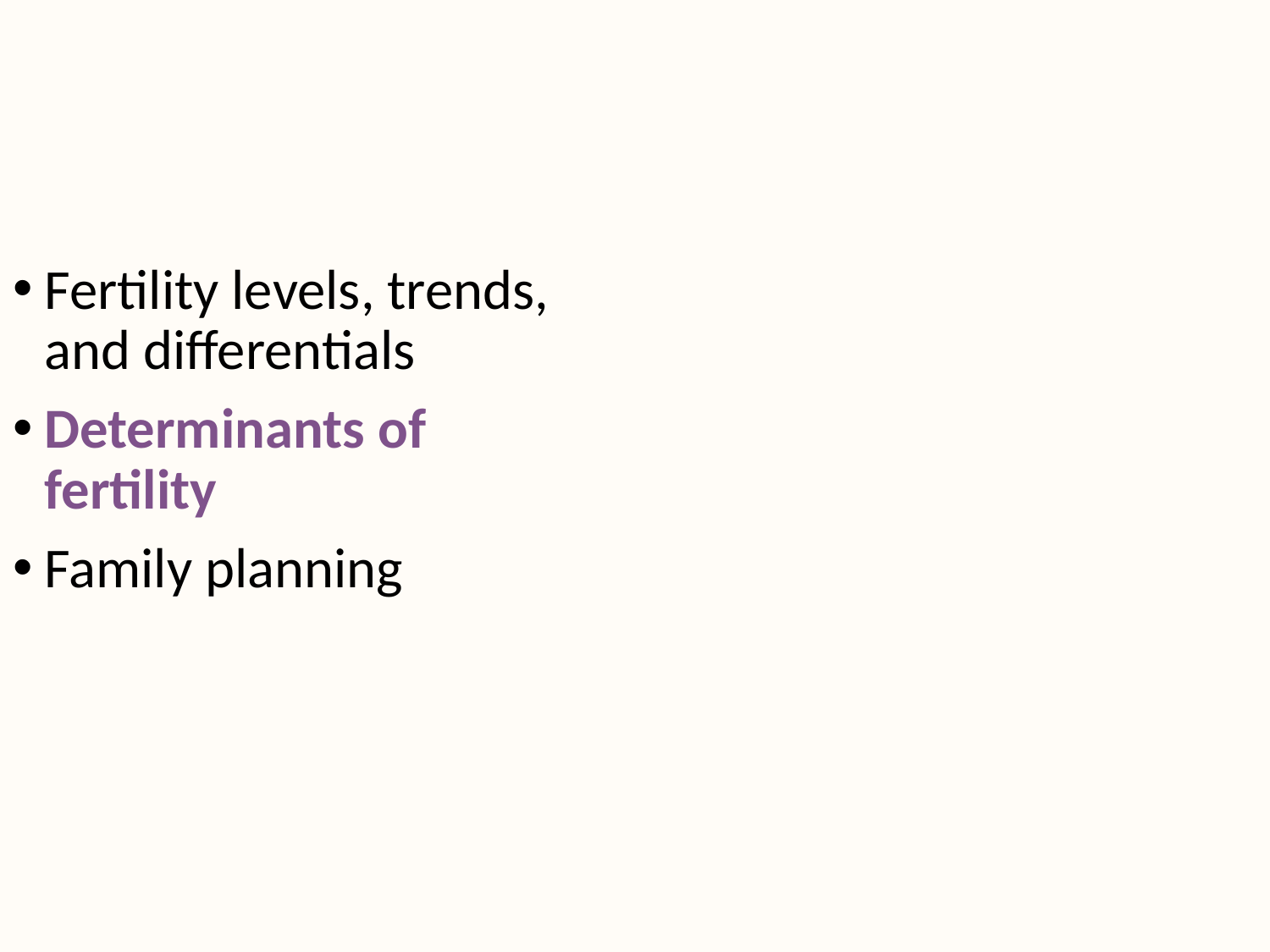

Fertility levels, trends, and differentials
Determinants of fertility
Family planning